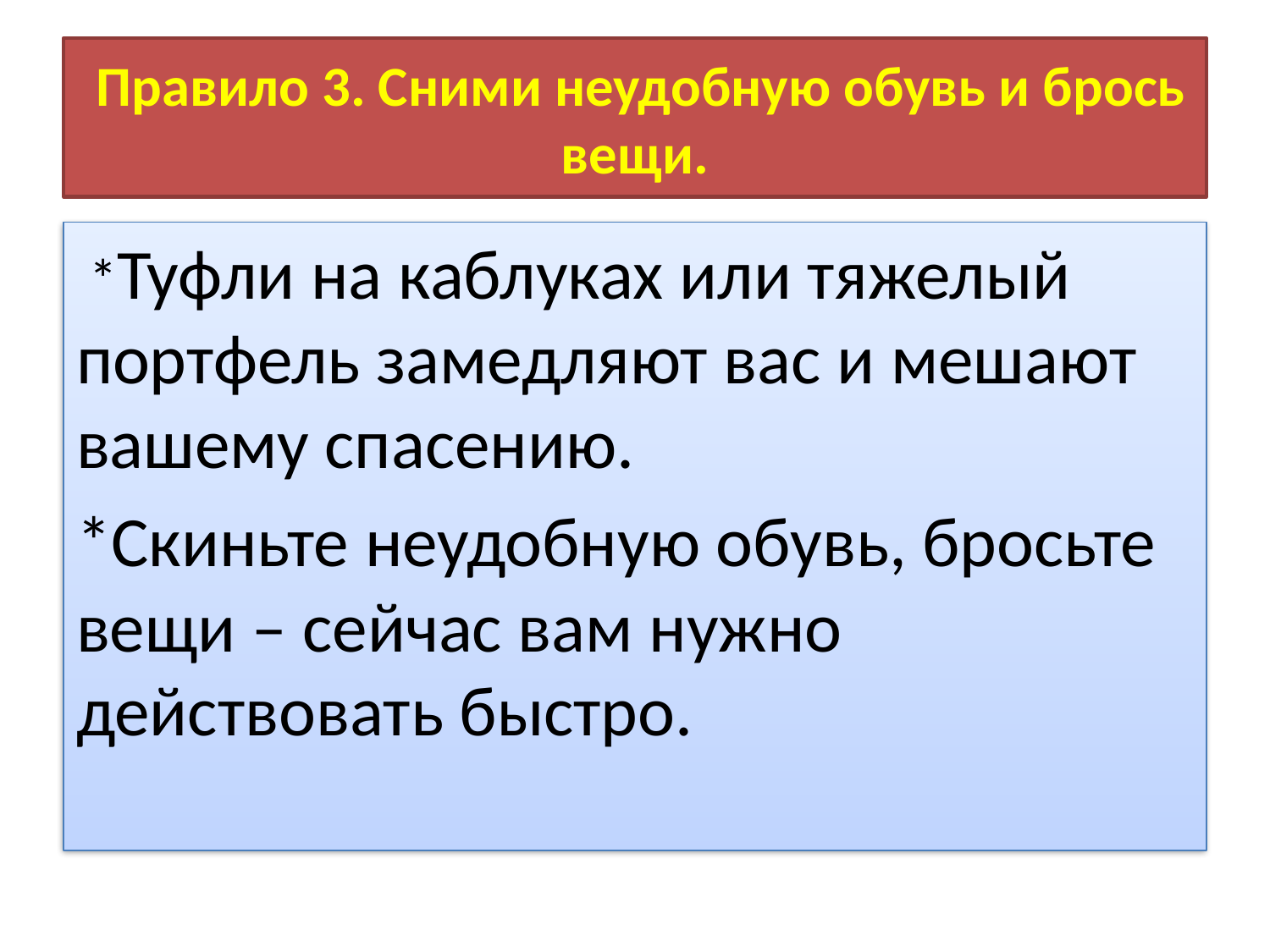

# Правило 3. Сними неудобную обувь и брось вещи.
 *Туфли на каблуках или тяжелый портфель замедляют вас и мешают вашему спасению.
*Скиньте неудобную обувь, бросьте вещи – сейчас вам нужно действовать быстро.